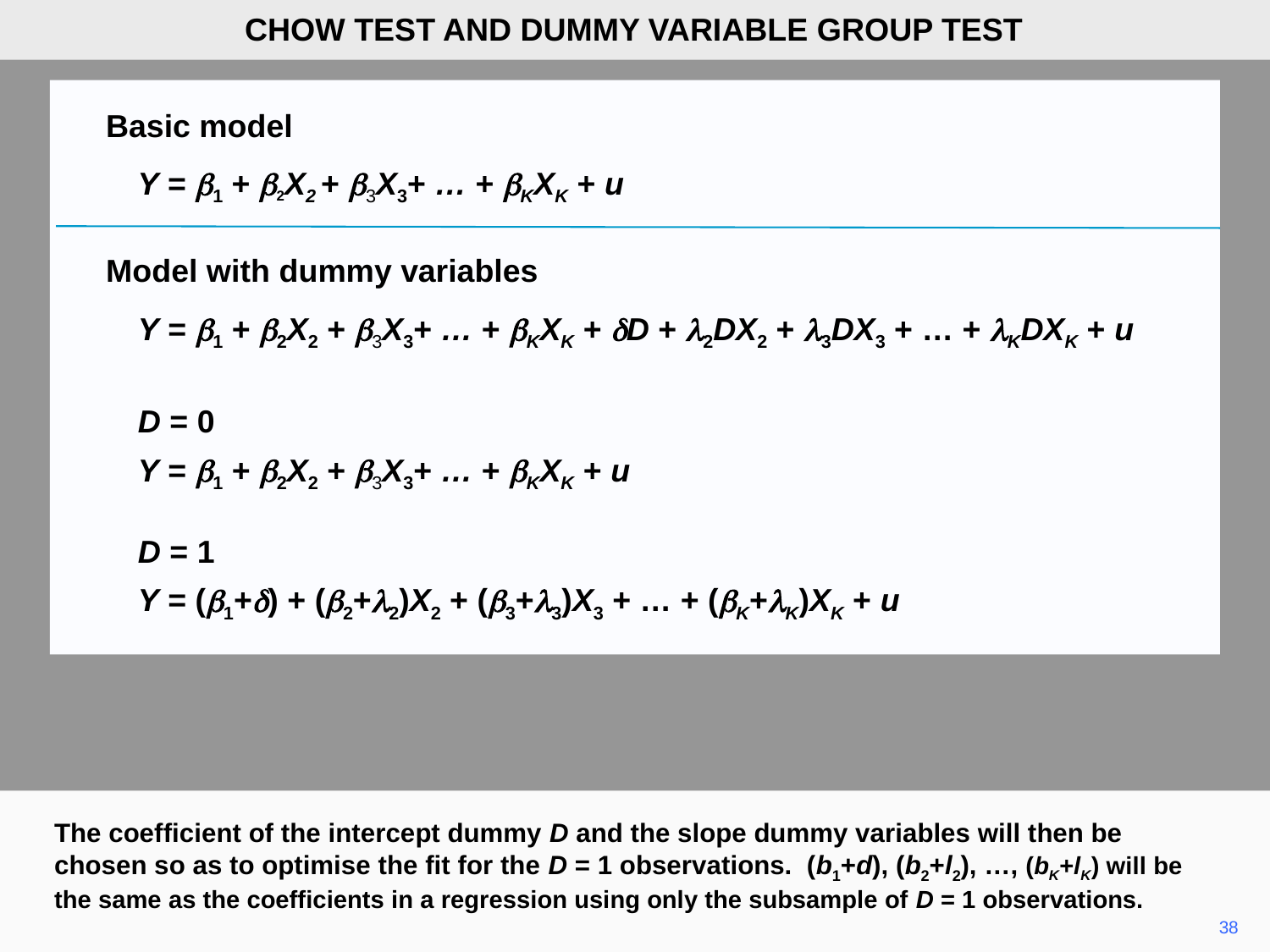

CHOW TEST AND DUMMY VARIABLE GROUP TEST

	Basic model
Y = β1 + β2X2 + β3X3+ … + βKXK + u

	Model with dummy variables
Y = β1 + β2X2 + β3X3+ … + βKXK + δD + λ2DX2 + λ3DX3 + … + λKDXK + u

D = 0
Y = β1 + β2X2 + β3X3+ … + βKXK + u

D = 1
Y = (β1+δ) + (β2+λ2)X2 + (β3+λ3)X3 + … + (βK+λK)XK + u

The coefficient of the intercept dummy D and the slope dummy variables will then be chosen so as to optimise the fit for the D = 1 observations.  (b1+d), (b2+l2), …, (bK+lK) will be the same as the coefficients in a regression using only the subsample of D = 1 observations.
38